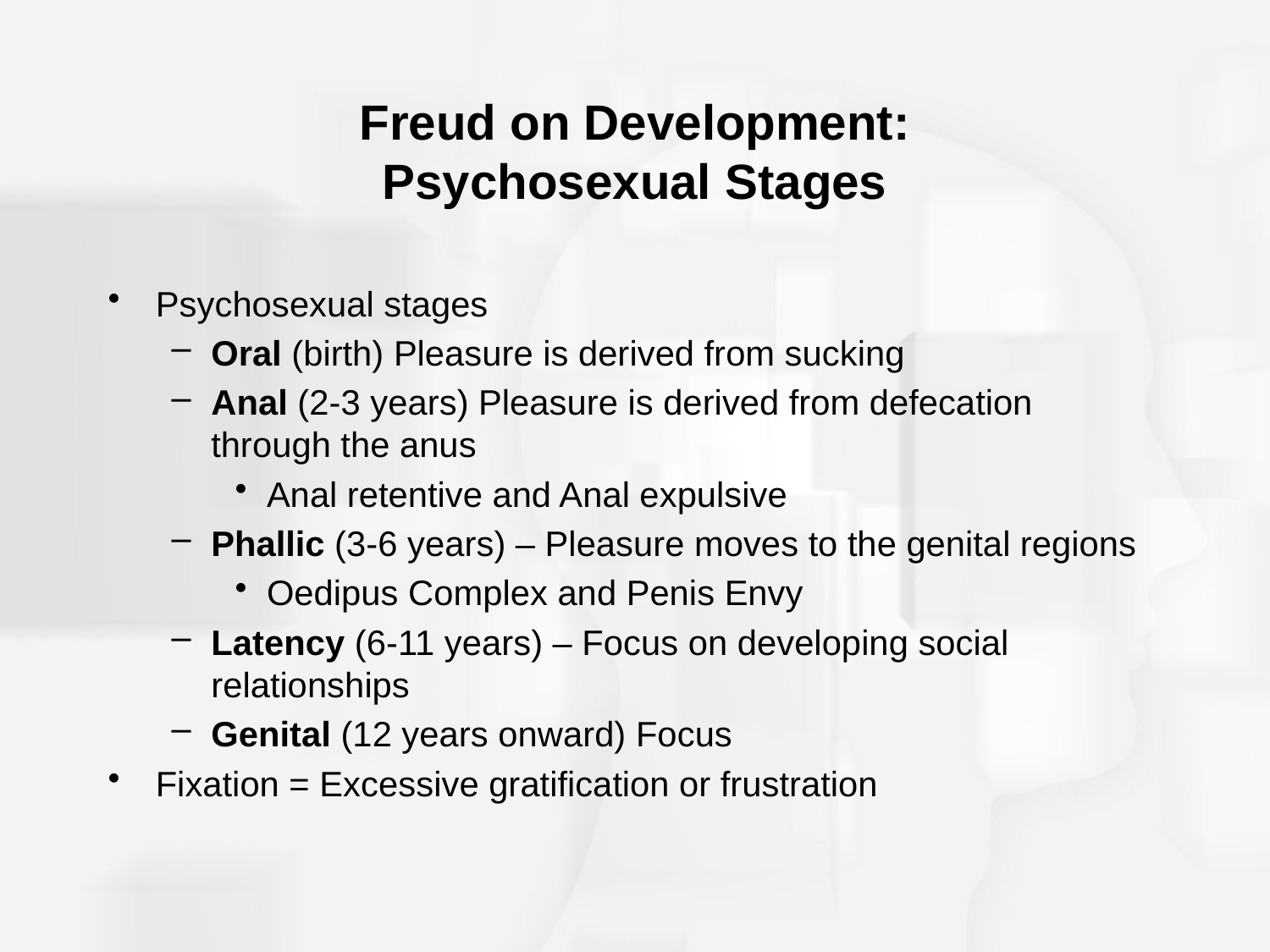

# Freud on Development: Psychosexual Stages
Psychosexual stages
Oral (birth) Pleasure is derived from sucking
Anal (2-3 years) Pleasure is derived from defecation through the anus
Anal retentive and Anal expulsive
Phallic (3-6 years) – Pleasure moves to the genital regions
Oedipus Complex and Penis Envy
Latency (6-11 years) – Focus on developing social relationships
Genital (12 years onward) Focus
Fixation = Excessive gratification or frustration